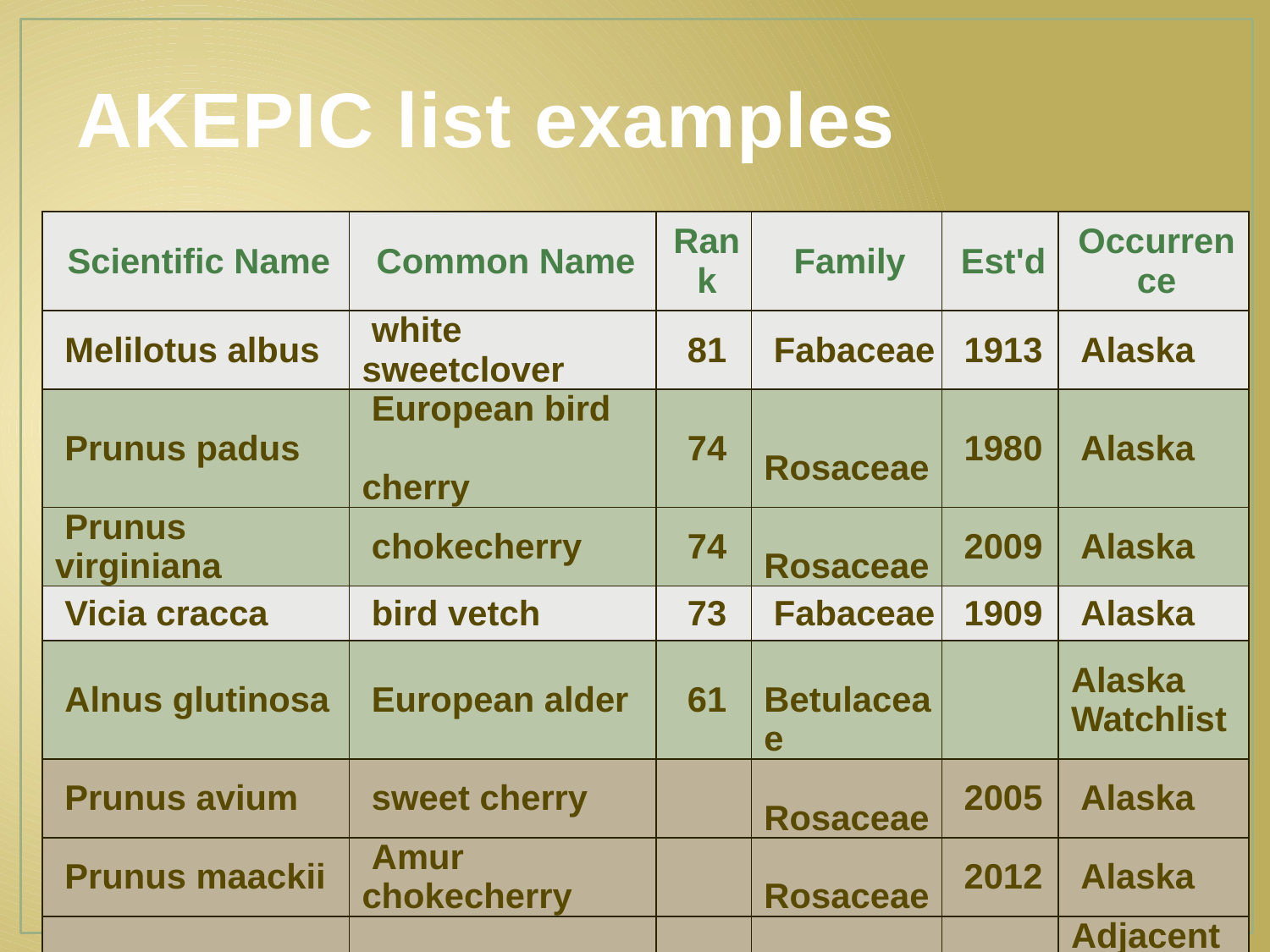

# AKEPIC list examples
| Scientific Name | Common Name | Rank | Family | Est'd | Occurrence |
| --- | --- | --- | --- | --- | --- |
| Melilotus albus | white sweetclover | 81 | Fabaceae | 1913 | Alaska |
| Prunus padus | European bird cherry | 74 | Rosaceae | 1980 | Alaska |
| Prunus virginiana | chokecherry | 74 | Rosaceae | 2009 | Alaska |
| Vicia cracca | bird vetch | 73 | Fabaceae | 1909 | Alaska |
| Alnus glutinosa | European alder | 61 | Betulaceae |  | Alaska Watchlist |
| Prunus avium | sweet cherry |  | Rosaceae | 2005 | Alaska |
| Prunus maackii | Amur chokecherry |  | Rosaceae | 2012 | Alaska |
| Prunus mahaleb | Mahaleb cherry |  | Rosaceae |  | Adjacent Canada only |